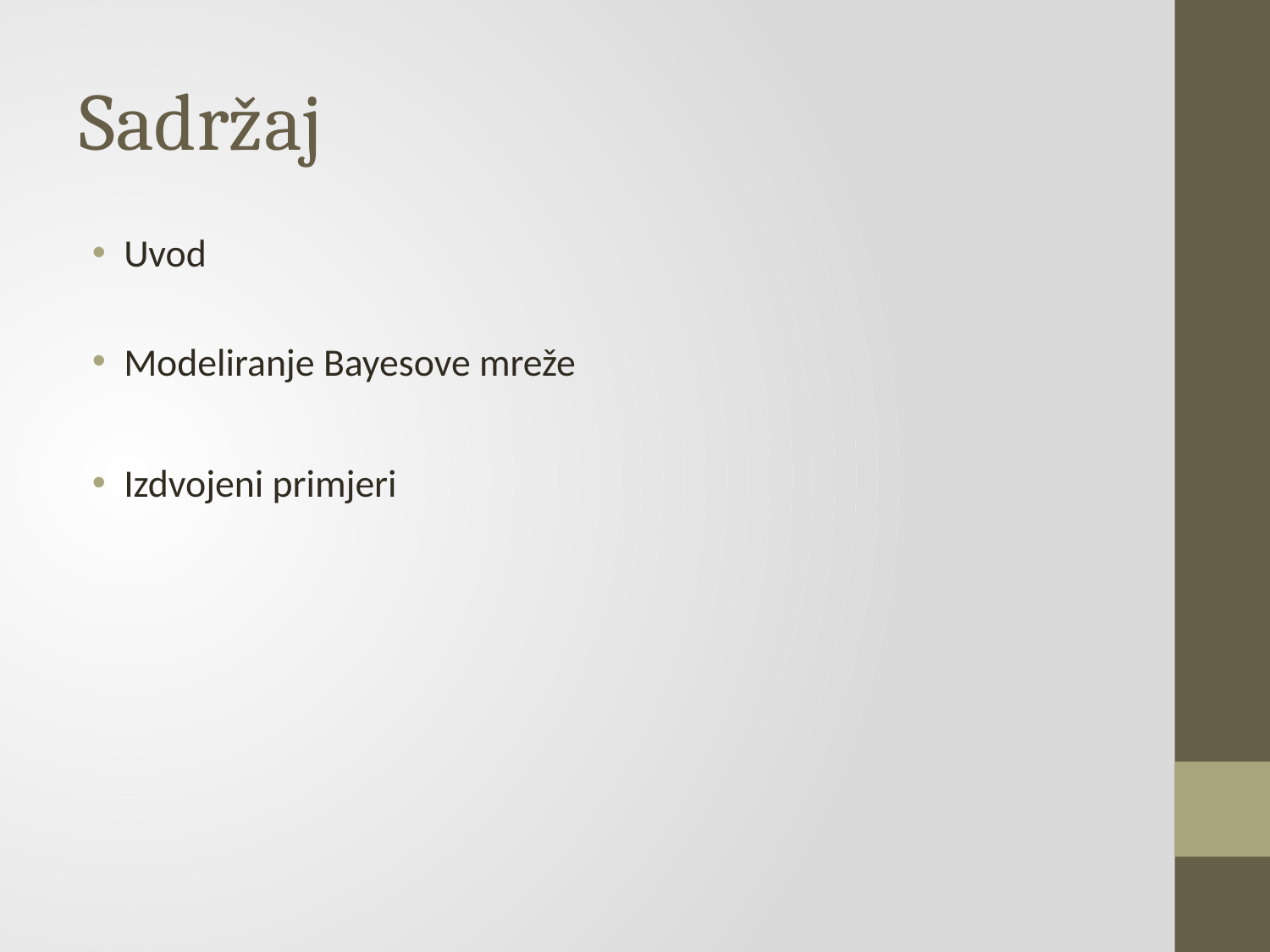

# Sadržaj
Uvod

Modeliranje Bayesove mreže

Izdvojeni primjeri